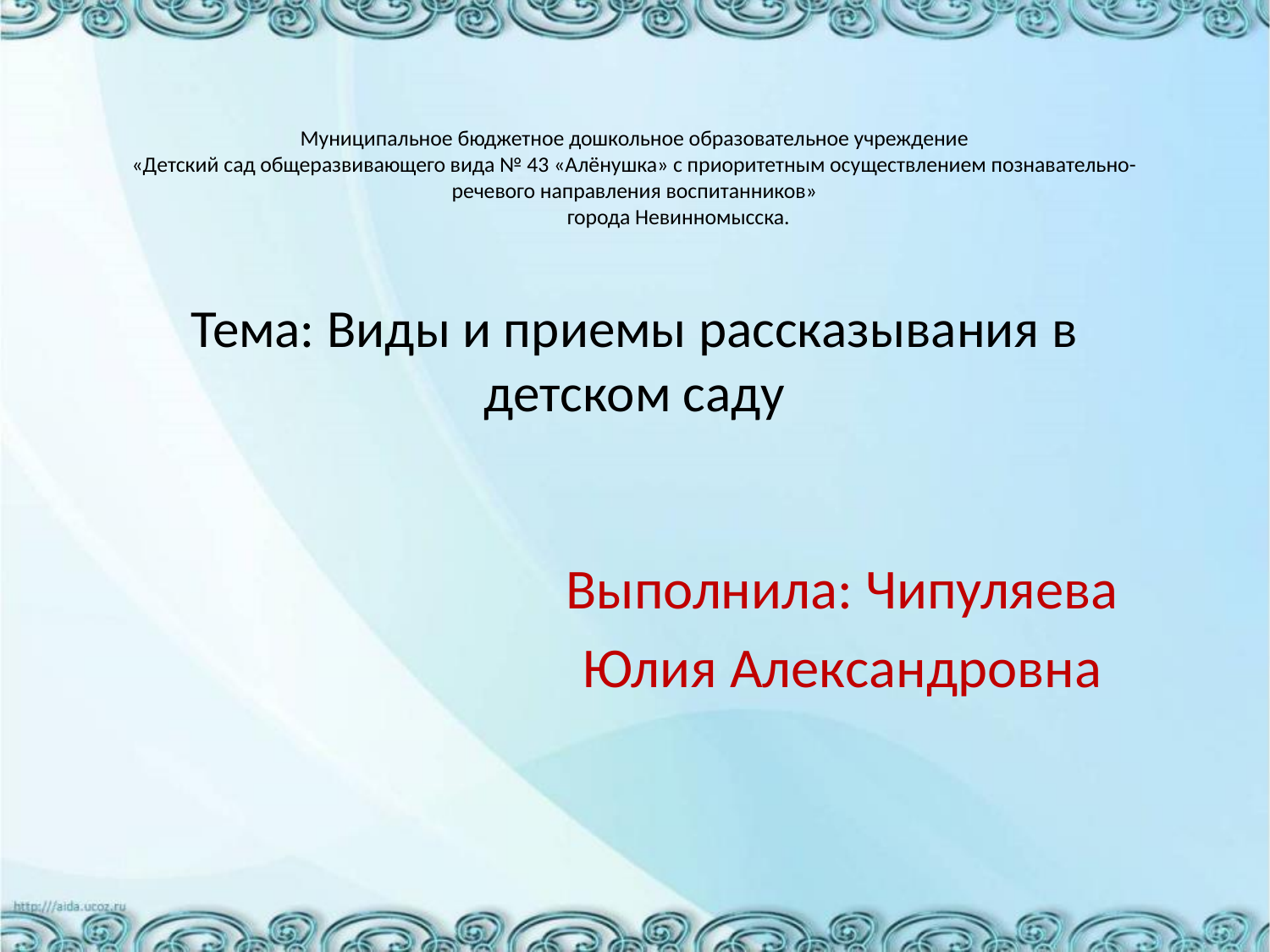

# Муниципальное бюджетное дошкольное образовательное учреждение «Детский сад общеразвивающего вида № 43 «Алёнушка» с приоритетным осуществлением познавательно-речевого направления воспитанников» города Невинномысска. Тема: Виды и приемы рассказывания в детском саду
Выполнила: Чипуляева
Юлия Александровна